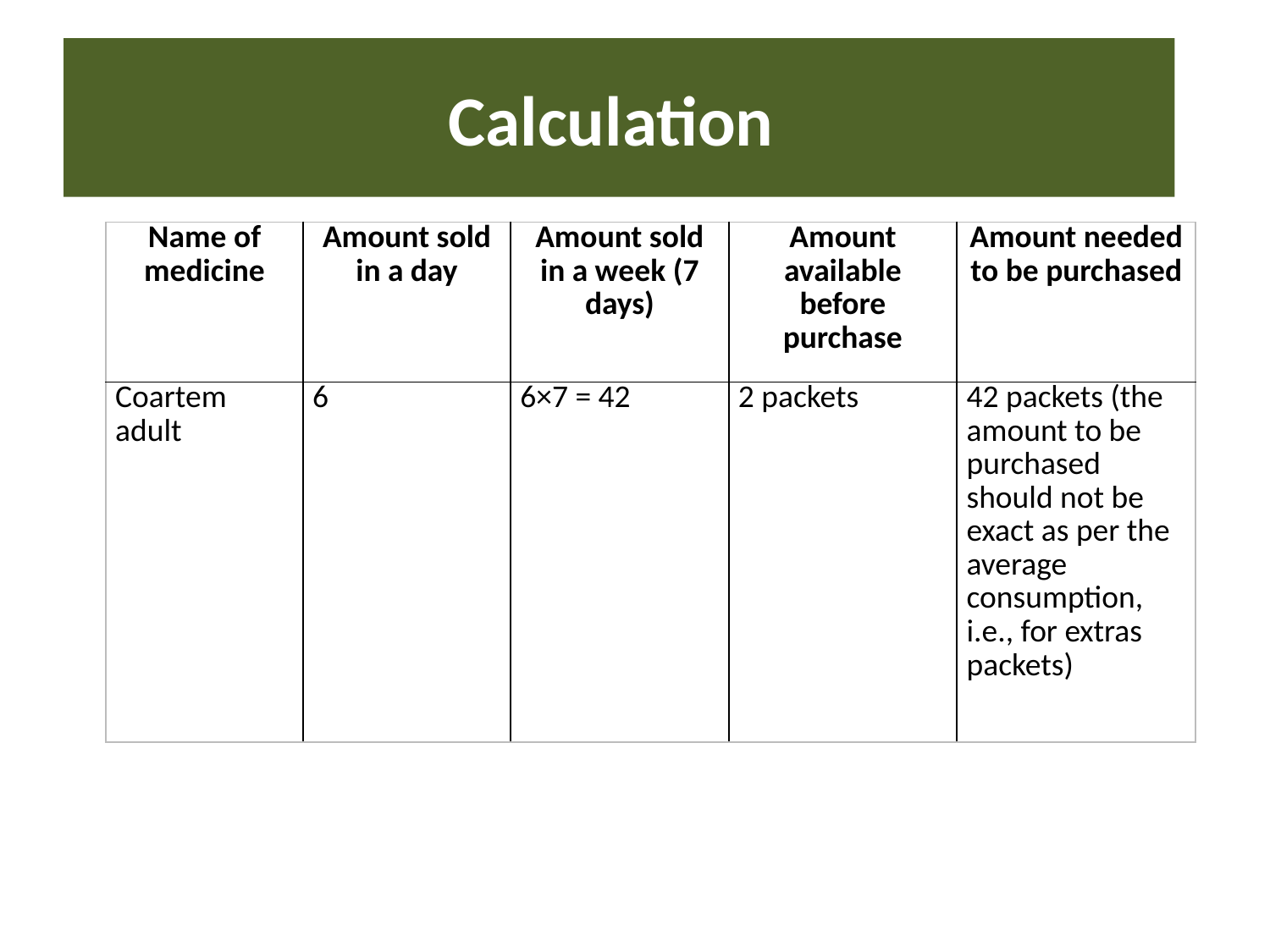

# Calculation
| Name of medicine | Amount sold in a day | Amount sold in a week (7 days) | Amount available before purchase | Amount needed to be purchased |
| --- | --- | --- | --- | --- |
| Coartem adult | 6 | 6×7 = 42 | 2 packets | 42 packets (the amount to be purchased should not be exact as per the average consumption, i.e., for extras packets) |